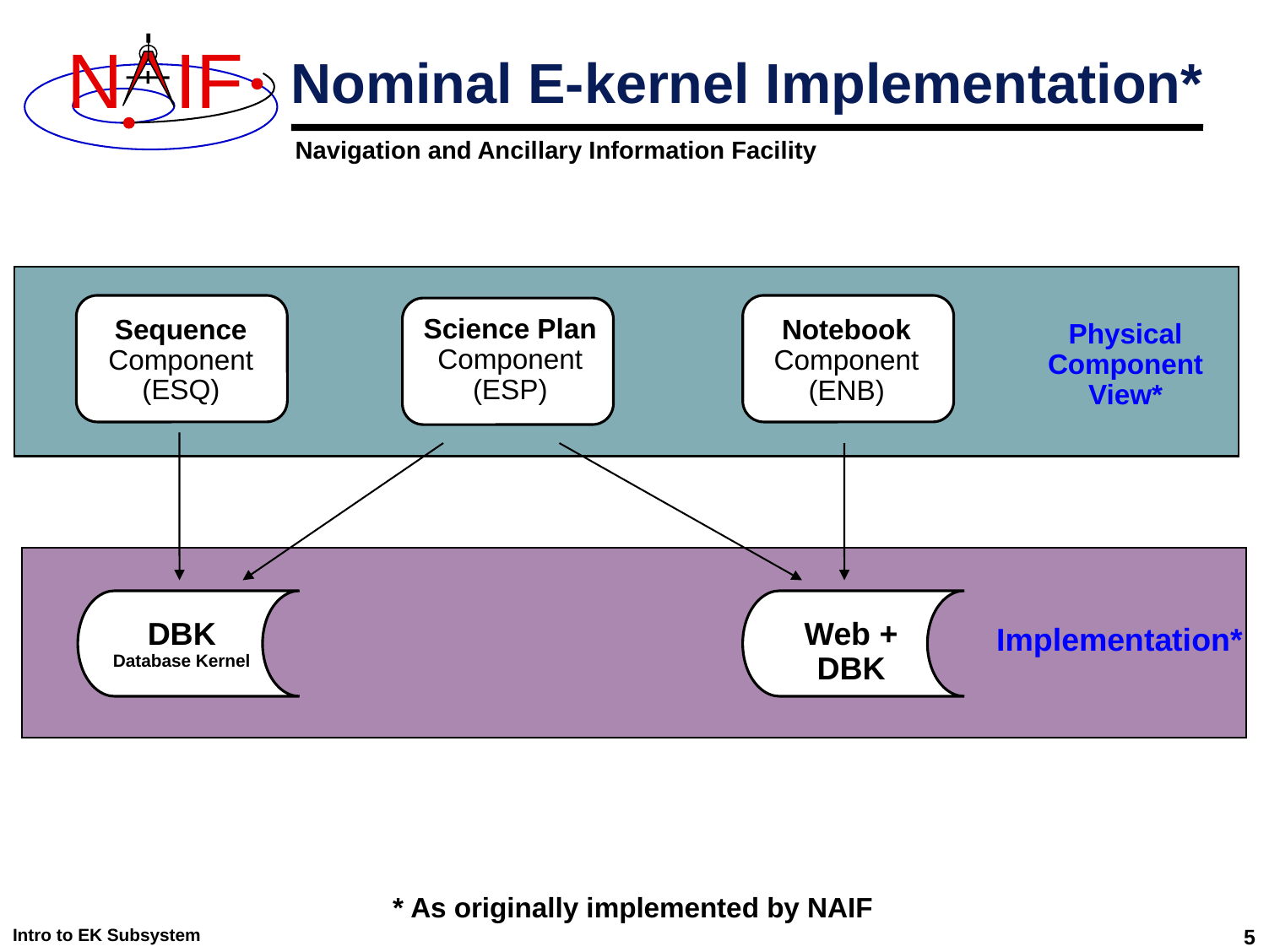

# Nominal E-kernel Implementation*

Science Plan
Component
(ESP)
Sequence
Component
(ESQ)
Notebook
Component
(ENB)
Physical
Component
View*

DBK
Database Kernel
Web +
DBK
Implementation*
* As originally implemented by NAIF
Intro to EK Subsystem
5